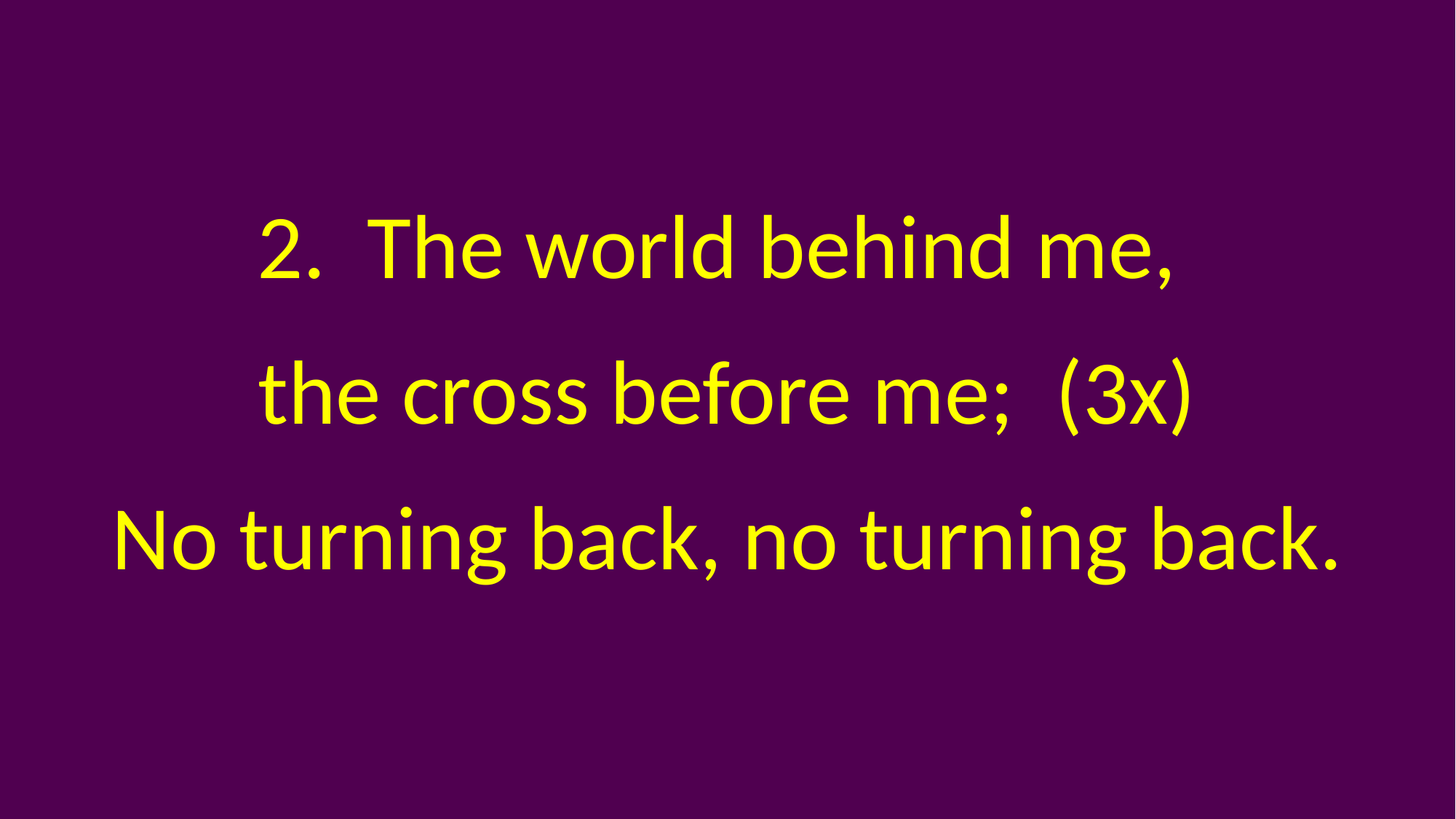

2.  The world behind me,
the cross before me;  (3x)
No turning back, no turning back.